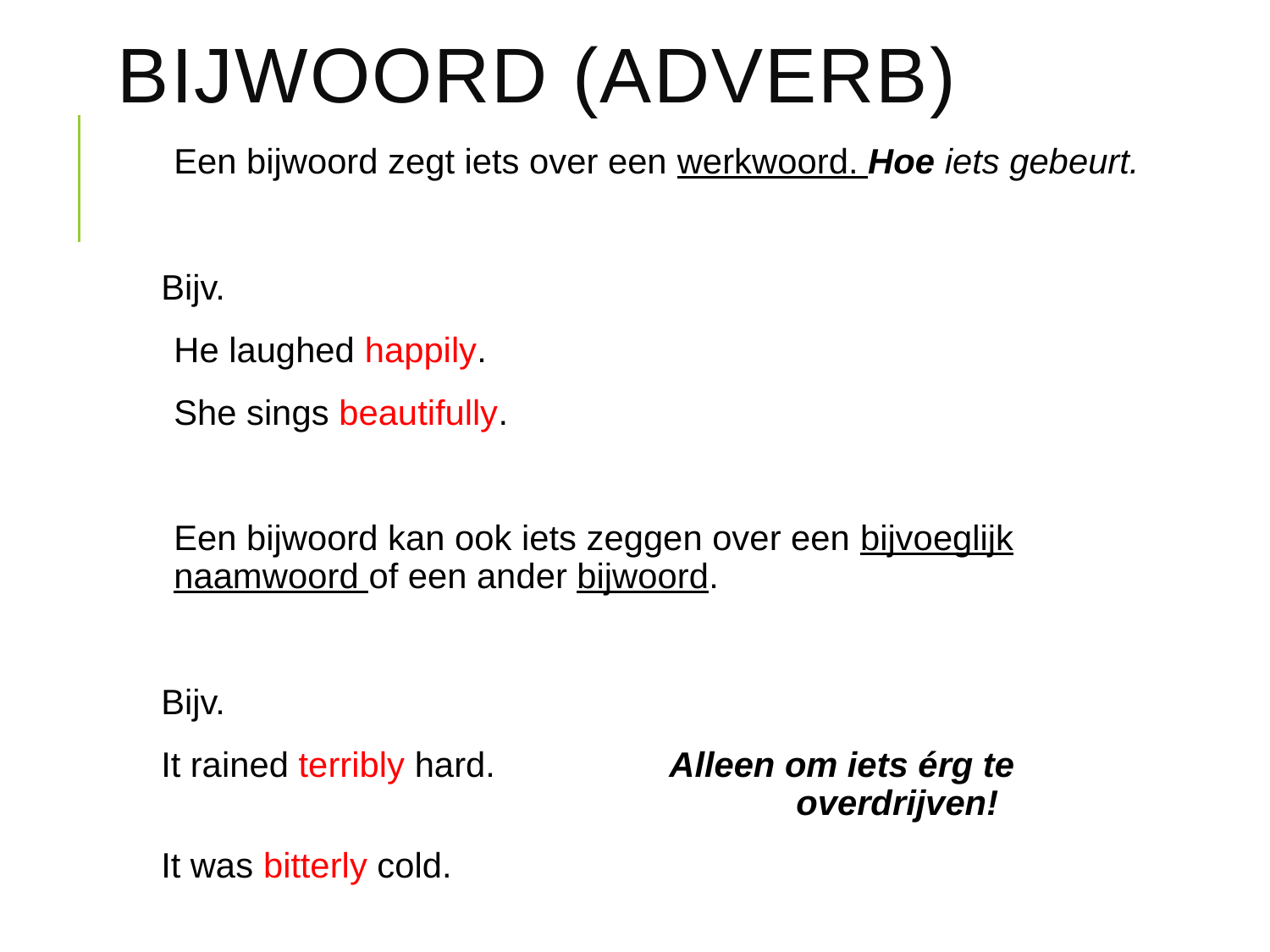

# Bijwoord (adverb)
Een bijwoord zegt iets over een werkwoord. Hoe iets gebeurt.

Bijv.
He laughed happily.
She sings beautifully.

Een bijwoord kan ook iets zeggen over een bijvoeglijk naamwoord of een ander bijwoord.

Bijv.
It rained terribly hard.		Alleen om iets érg te 						overdrijven!
It was bitterly cold.